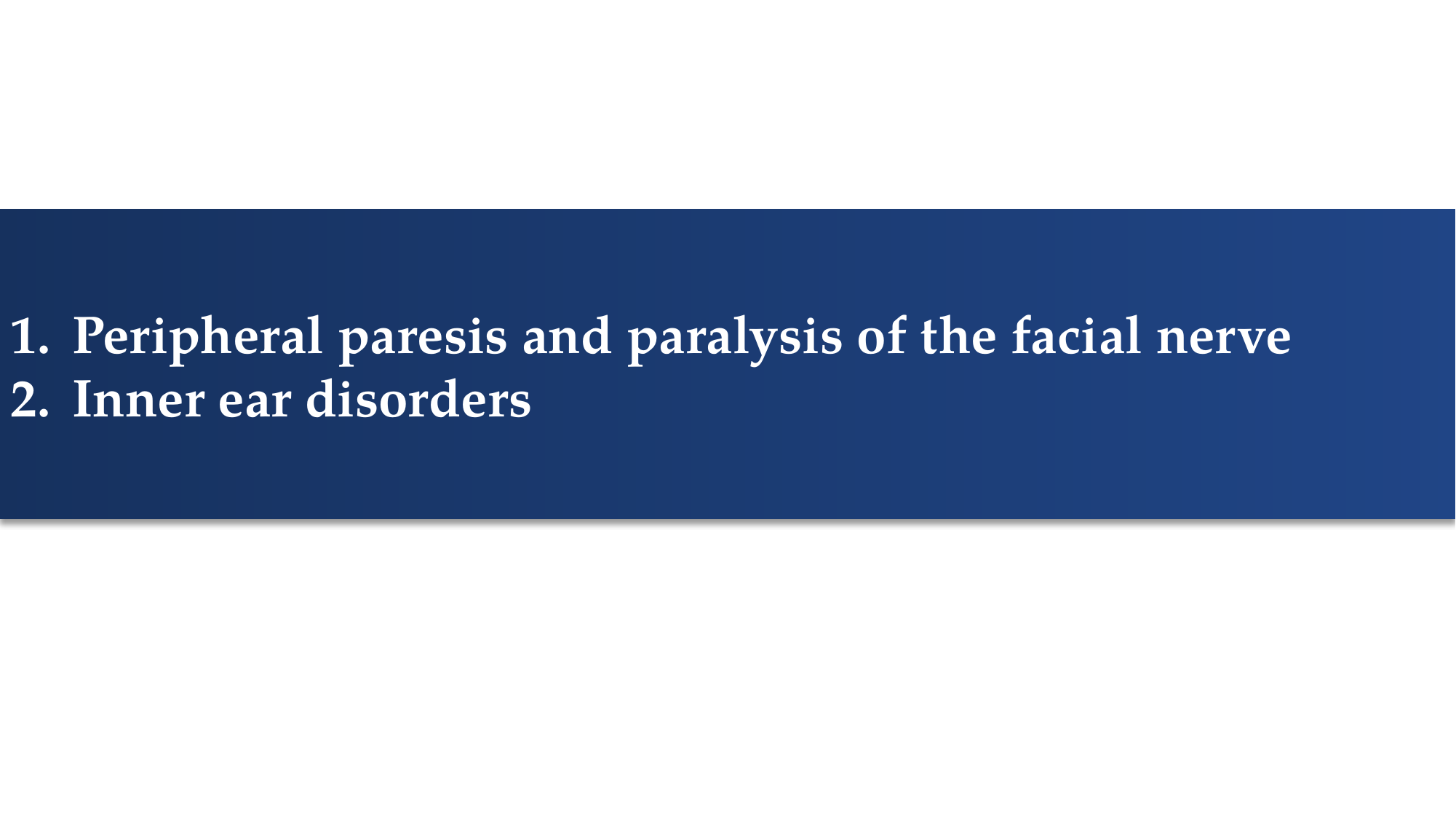

Peripheral paresis and paralysis of the facial nerve
Inner ear disorders